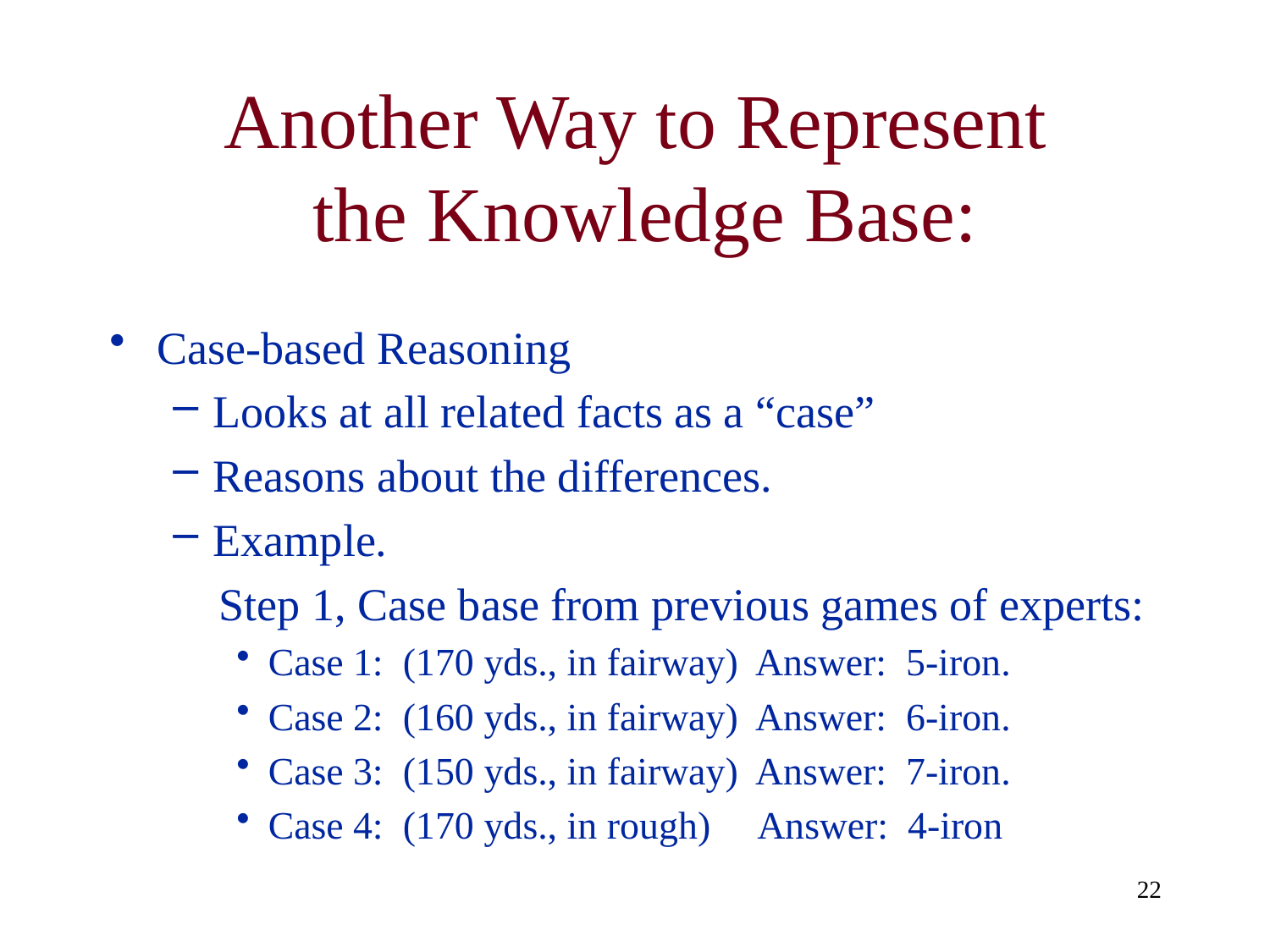

# Another Way to Represent the Knowledge Base:
Case-based Reasoning
Looks at all related facts as a “case”
Reasons about the differences.
Example.
    Step 1, Case base from previous games of experts:
Case 1:  (170 yds., in fairway)  Answer:  5-iron.
Case 2:  (160 yds., in fairway)  Answer:  6-iron.
Case 3:  (150 yds., in fairway)  Answer:  7-iron.
Case 4:  (170 yds., in rough)     Answer:  4-iron
22